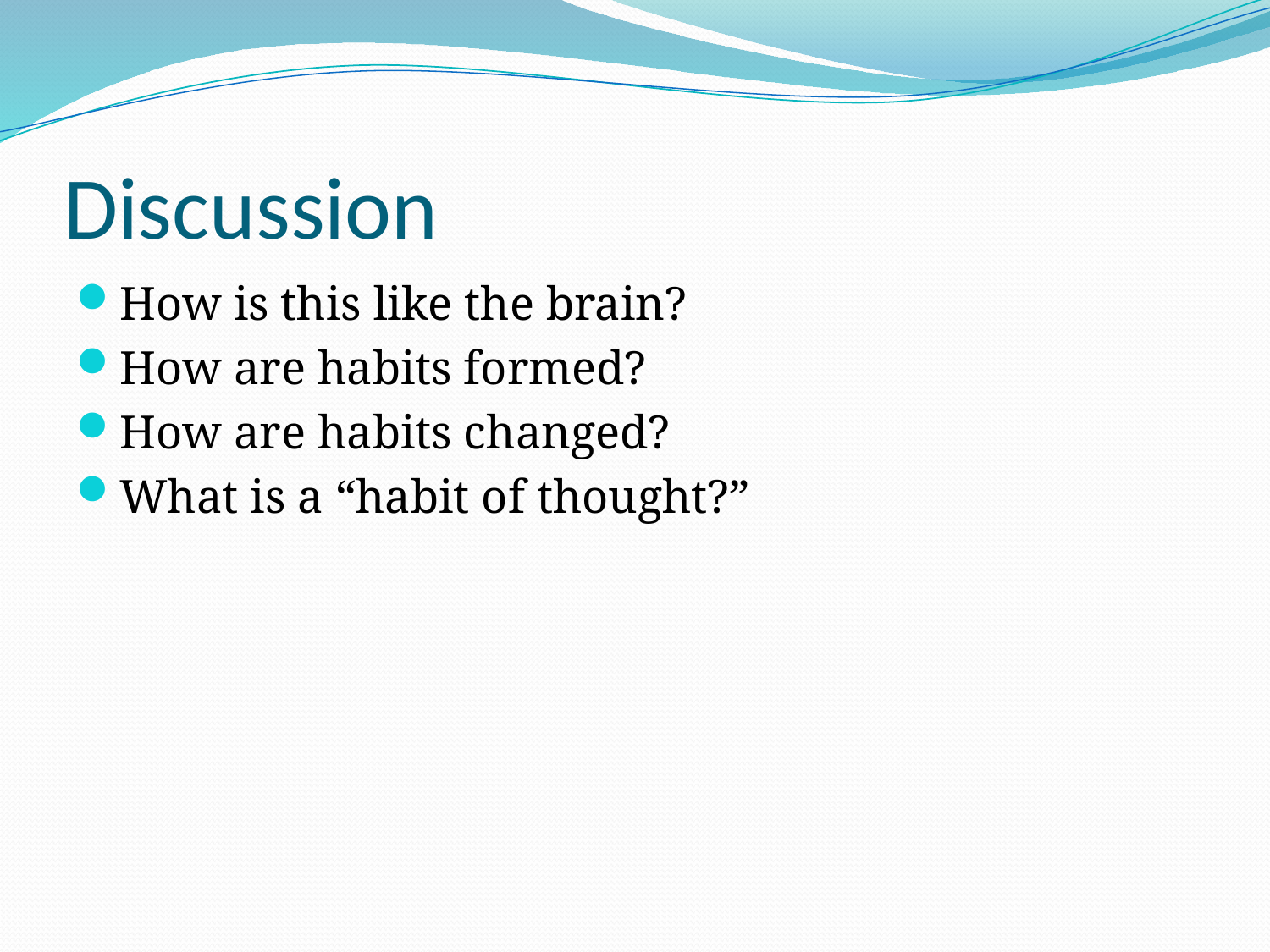

# Discussion
How is this like the brain?
How are habits formed?
How are habits changed?
What is a “habit of thought?”